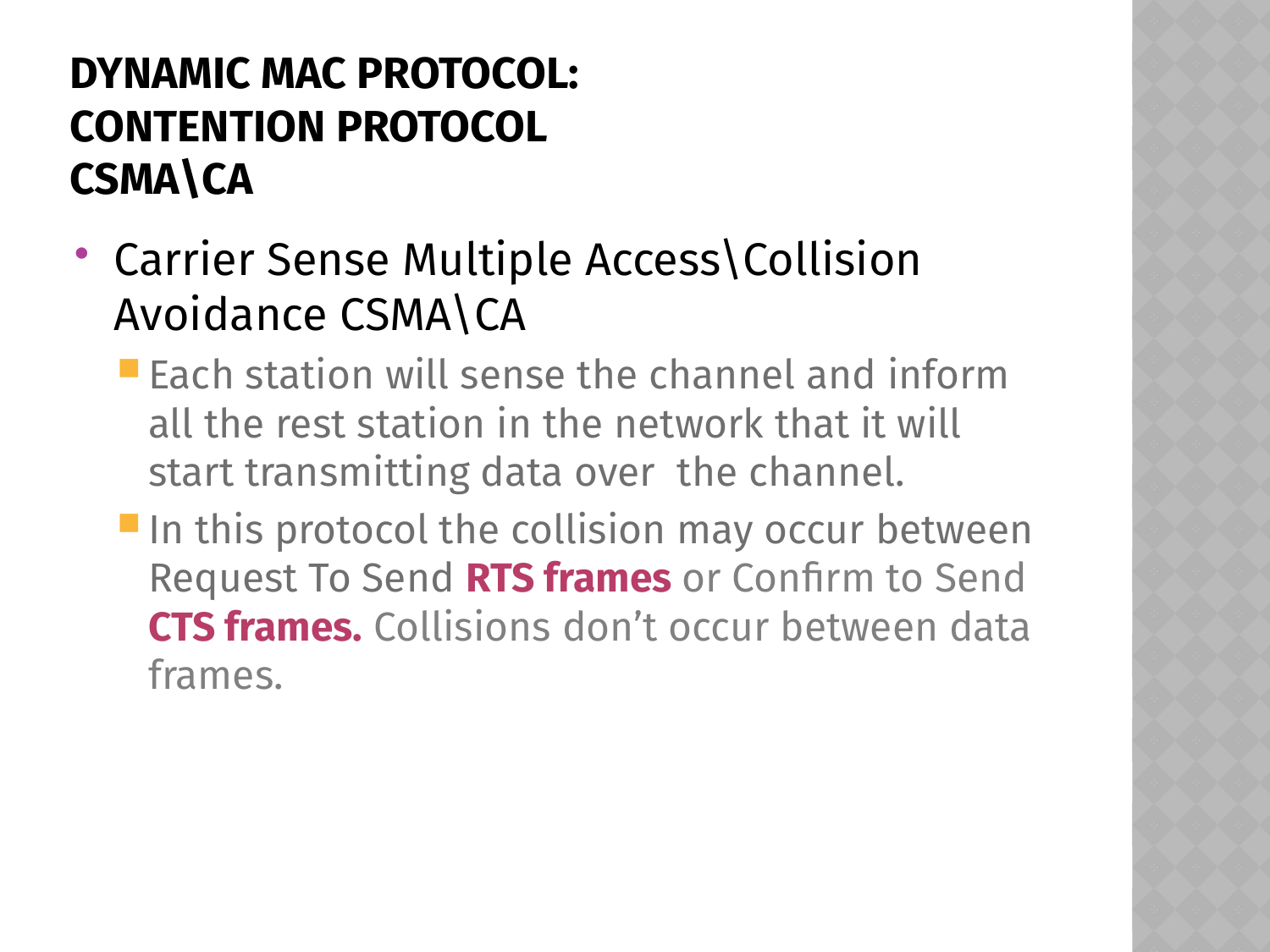

# Dynamic mac protocol: contention protocol CSMA\CA
Carrier Sense Multiple Access\Collision Avoidance CSMA\CA
Each station will sense the channel and inform all the rest station in the network that it will start transmitting data over  the channel.
In this protocol the collision may occur between Request To Send RTS frames or Confirm to Send CTS frames. Collisions don’t occur between data frames.